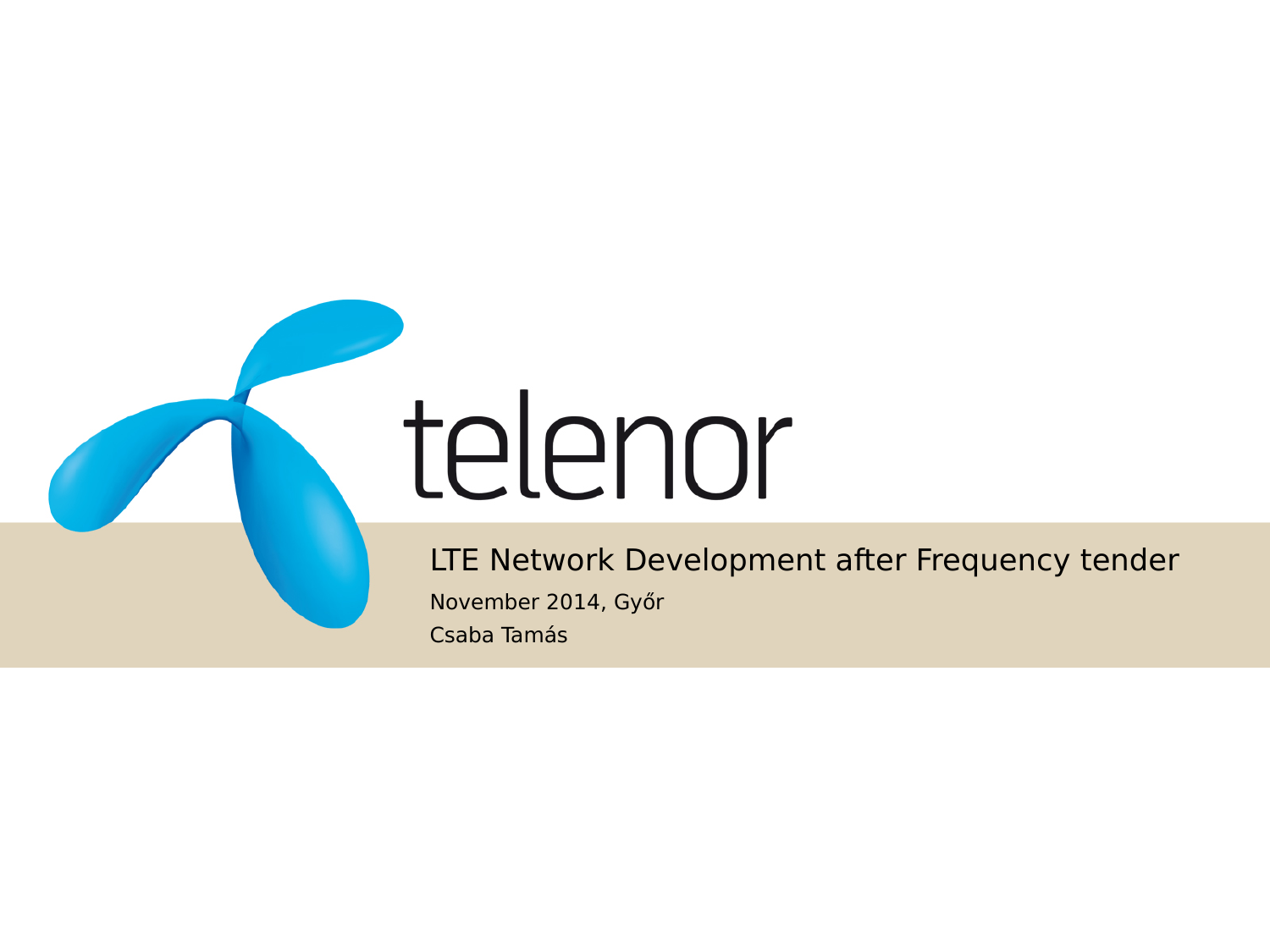

# LTE Network Development after Frequency tender
November 2014, Győr
Csaba Tamás